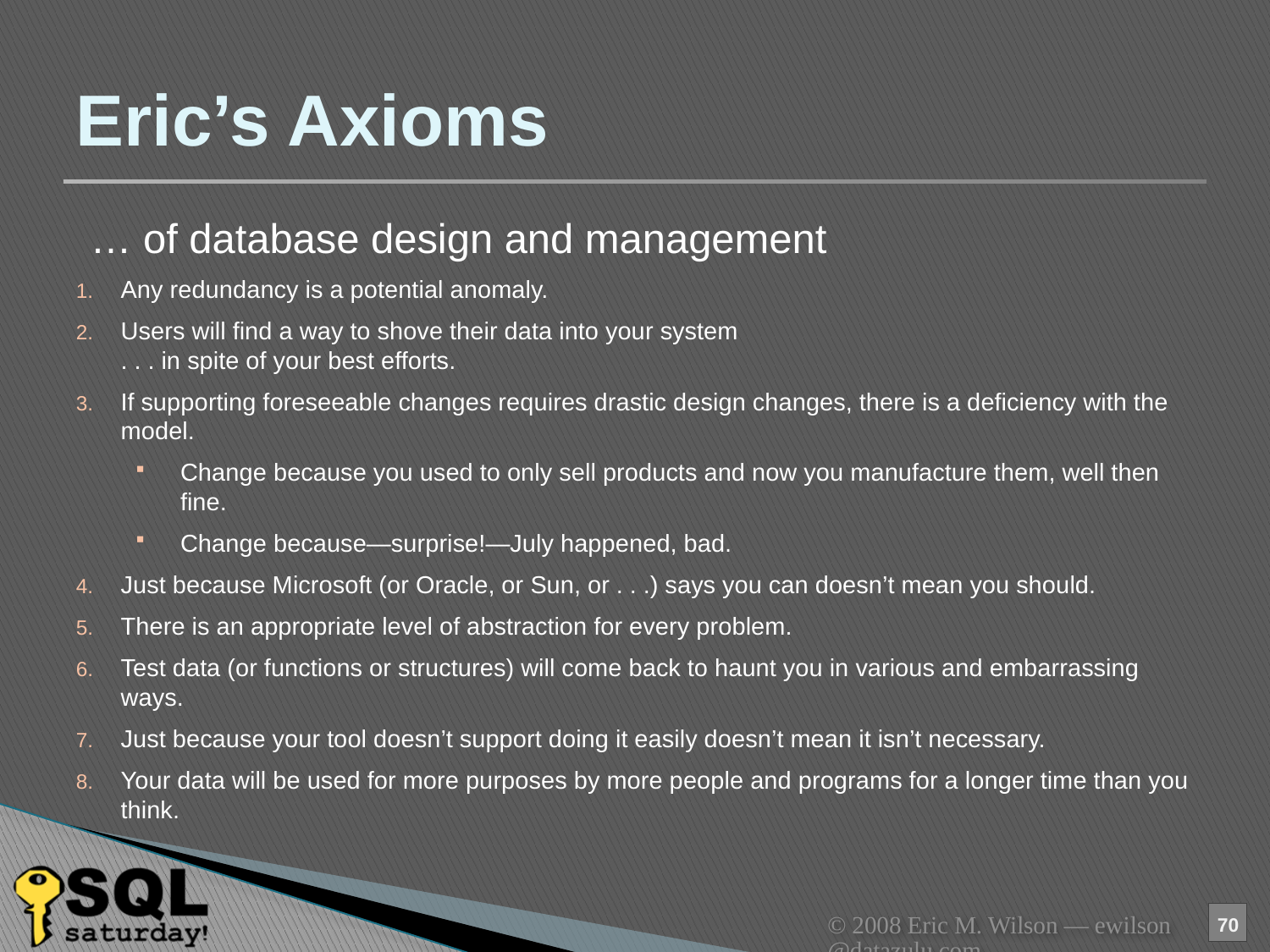

# Eric’s Axioms
… of database design and management
Any redundancy is a potential anomaly.
Users will find a way to shove their data into your system
. . . in spite of your best efforts.
If supporting foreseeable changes requires drastic design changes, there is a deficiency with the model.
Change because you used to only sell products and now you manufacture them, well then fine.
Change because—surprise!—July happened, bad.
Just because Microsoft (or Oracle, or Sun, or . . .) says you can doesn’t mean you should.
There is an appropriate level of abstraction for every problem.
Test data (or functions or structures) will come back to haunt you in various and embarrassing ways.
Just because your tool doesn’t support doing it easily doesn’t mean it isn’t necessary.
Your data will be used for more purposes by more people and programs for a longer time than you think.
© 2008 Eric M. Wilson — ewilson@datazulu.com
70